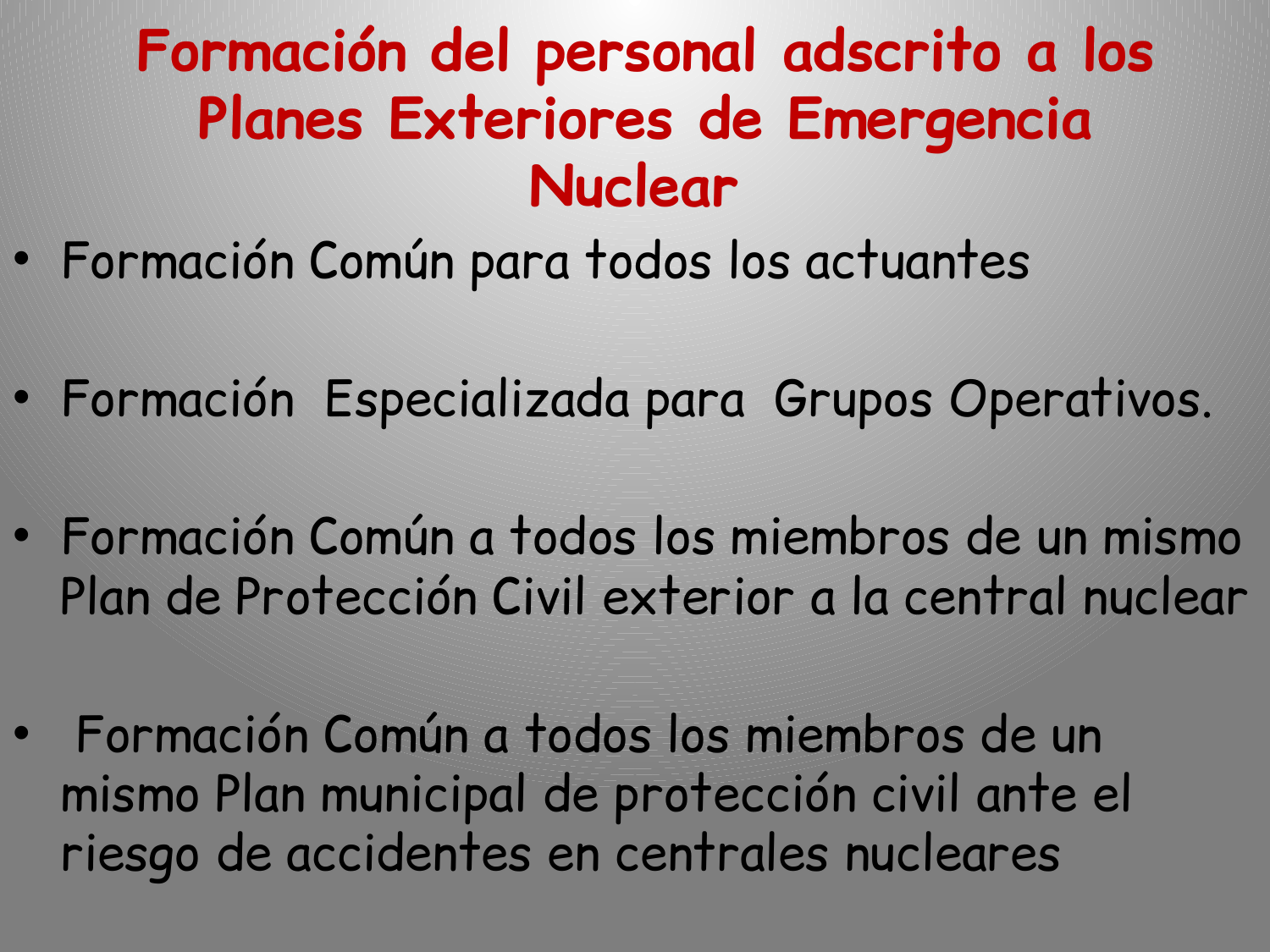

# Formación del personal adscrito a los Planes Exteriores de Emergencia Nuclear
Formación Común para todos los actuantes

Formación  Especializada para  Grupos Operativos.

Formación Común a todos los miembros de un mismo Plan de Protección Civil exterior a la central nuclear

 Formación Común a todos los miembros de un mismo Plan municipal de protección civil ante el riesgo de accidentes en centrales nucleares